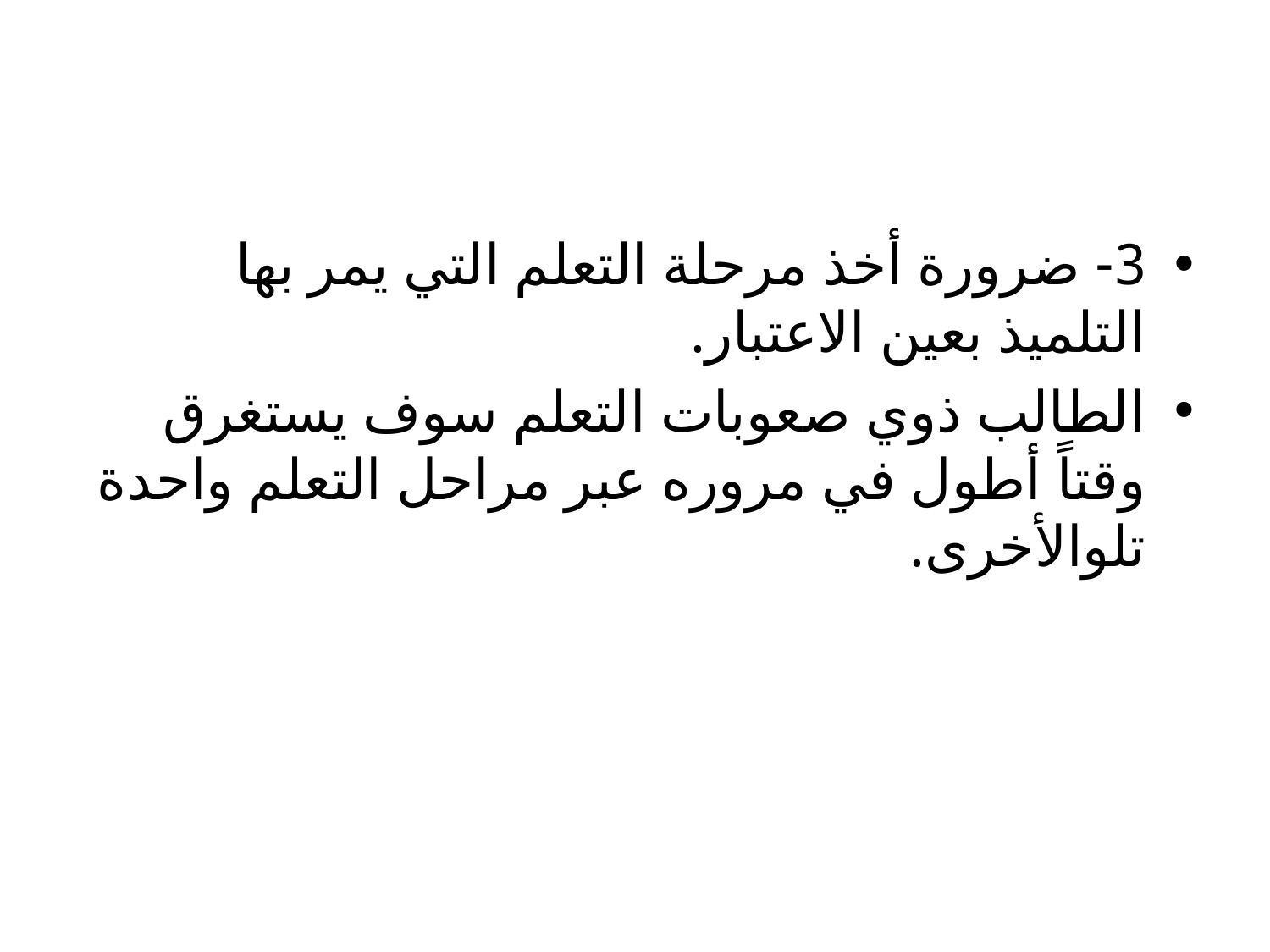

#
3- ضرورة أخذ مرحلة التعلم التي يمر بها التلميذ بعين الاعتبار.
الطالب ذوي صعوبات التعلم سوف يستغرق وقتاً أطول في مروره عبر مراحل التعلم واحدة تلوالأخرى.